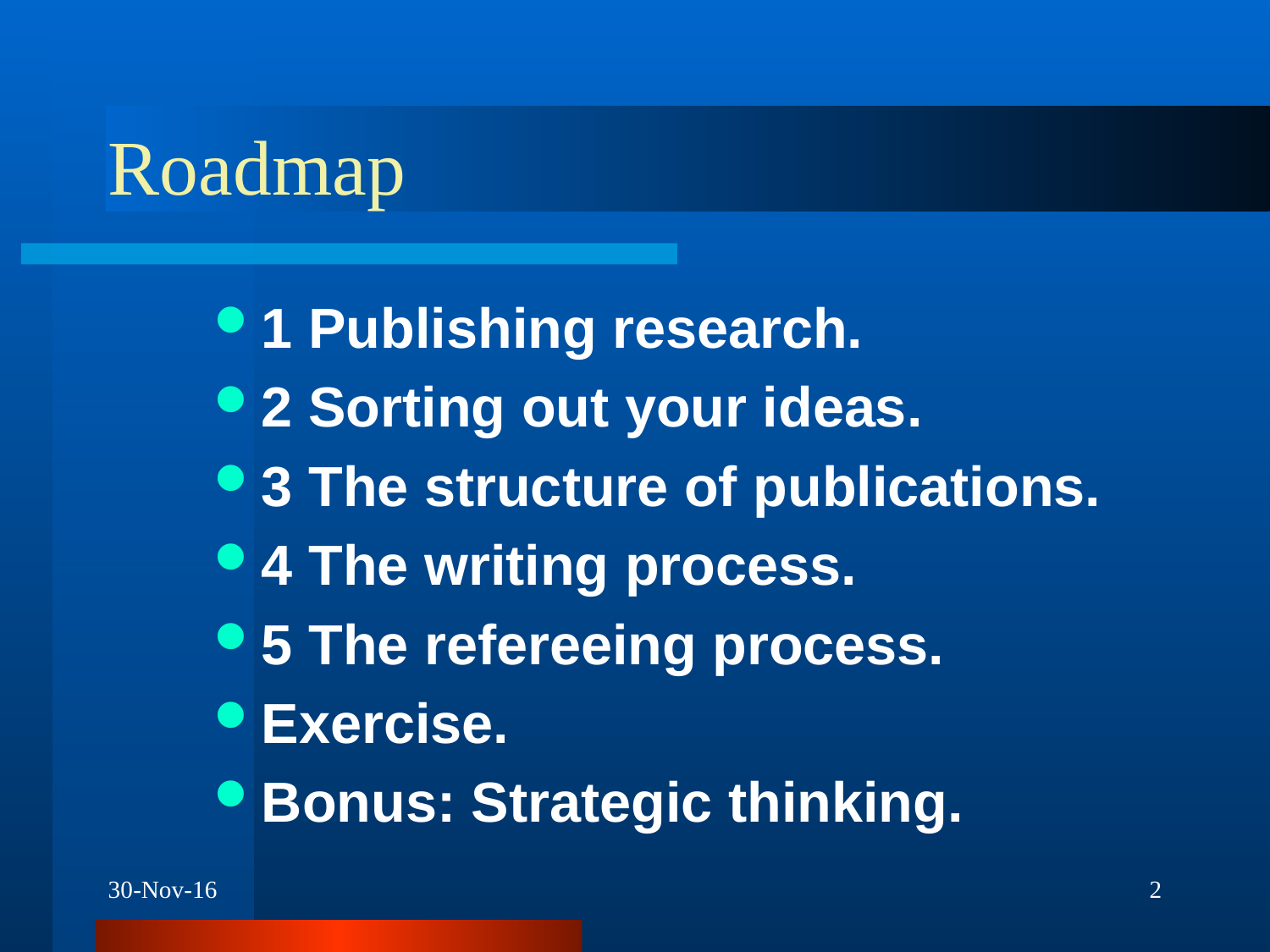

# Roadmap
1 Publishing research.
2 Sorting out your ideas.
3 The structure of publications.
4 The writing process.
5 The refereeing process.
Exercise.
Bonus: Strategic thinking.
30-Nov-16
2